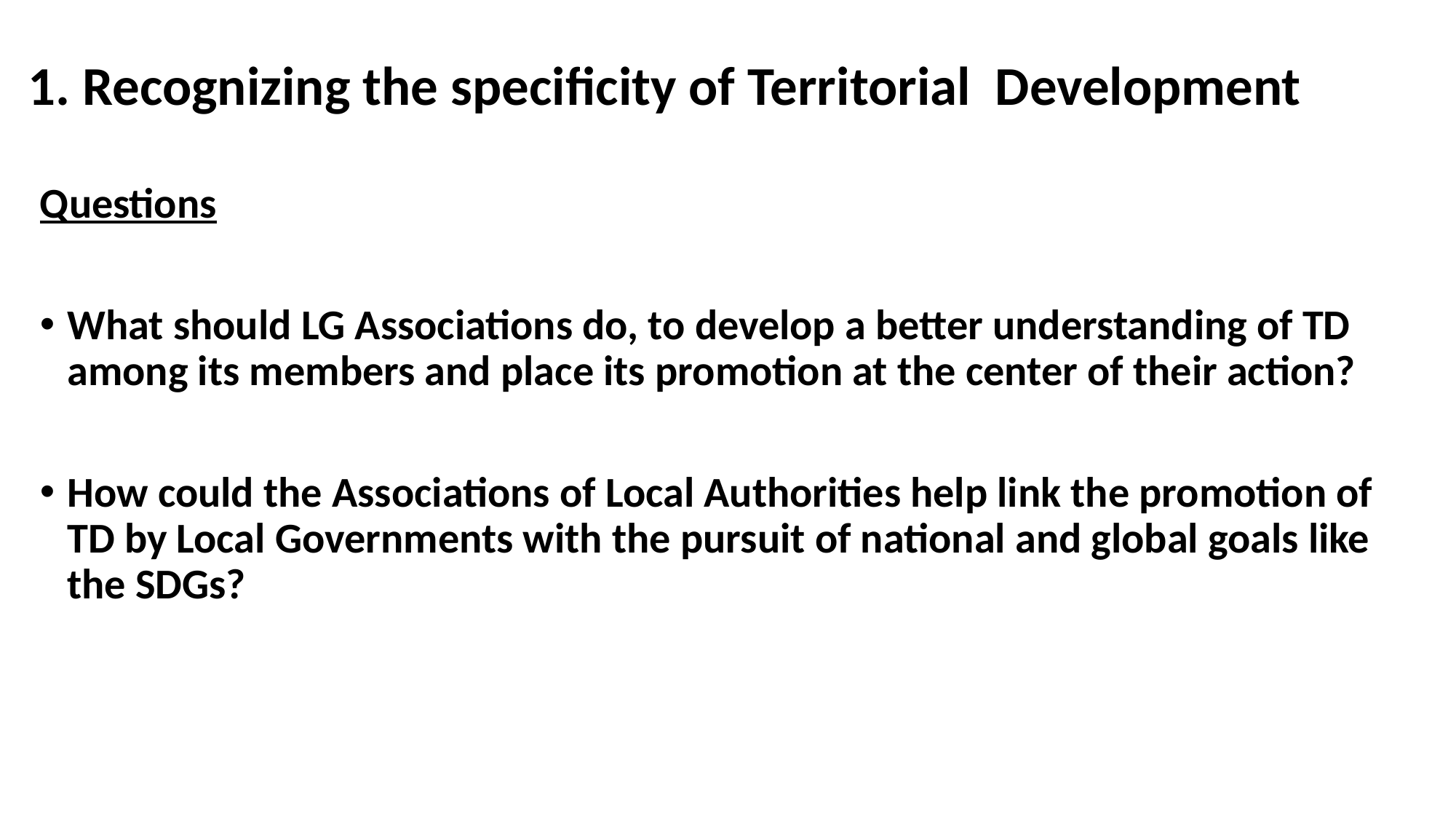

# 1. Recognizing the specificity of Territorial  Development
Questions

What should LG Associations do, to develop a better understanding of TD among its members and place its promotion at the center of their action?

How could the Associations of Local Authorities help link the promotion of TD by Local Governments with the pursuit of national and global goals like the SDGs?